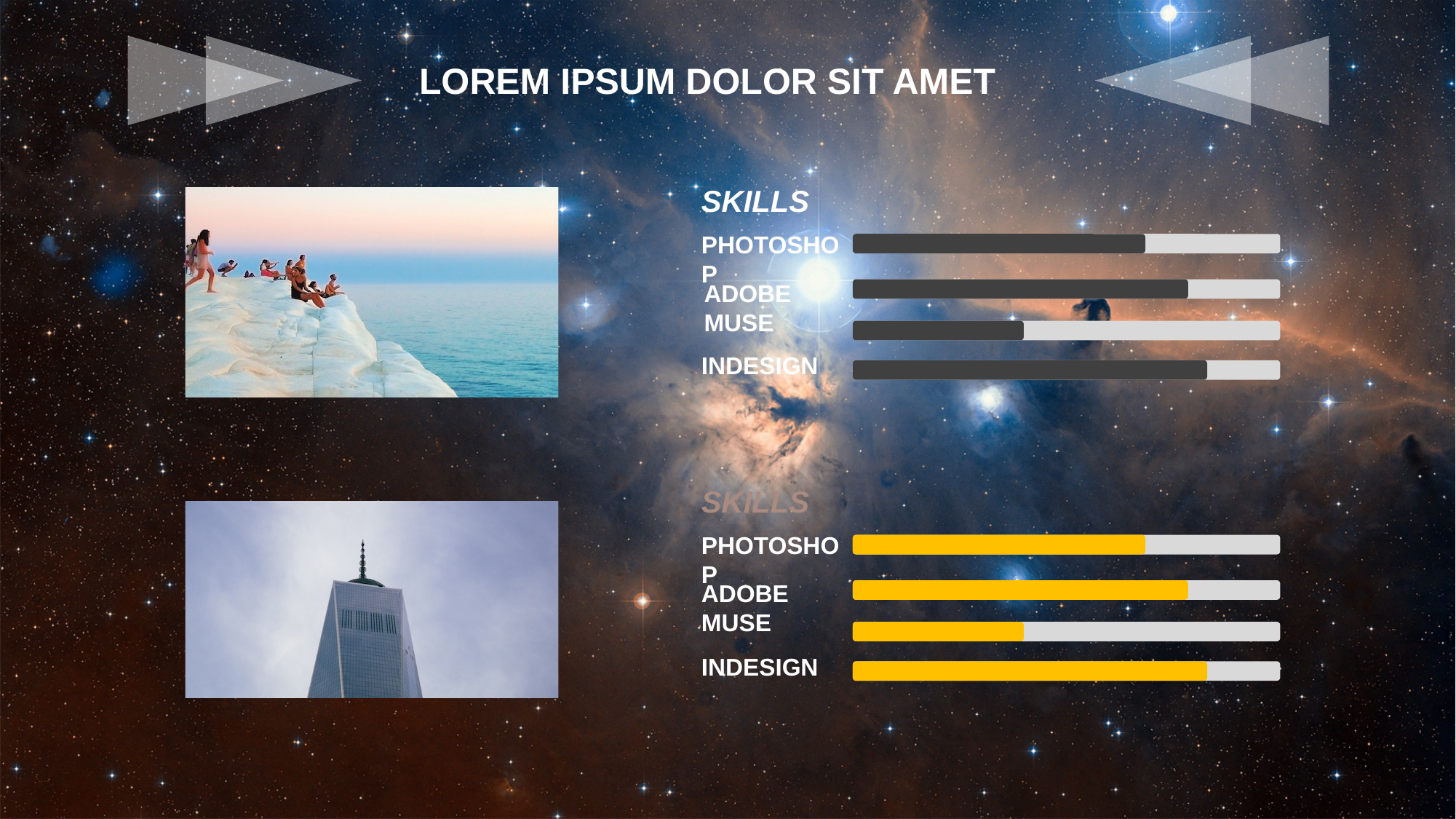

LOREM IPSUM DOLOR SIT AMET
SKILLS

PHOTOSHOP

ADOBE MUSE

INDESIGN

SKILLS

PHOTOSHOP

ADOBE MUSE

INDESIGN